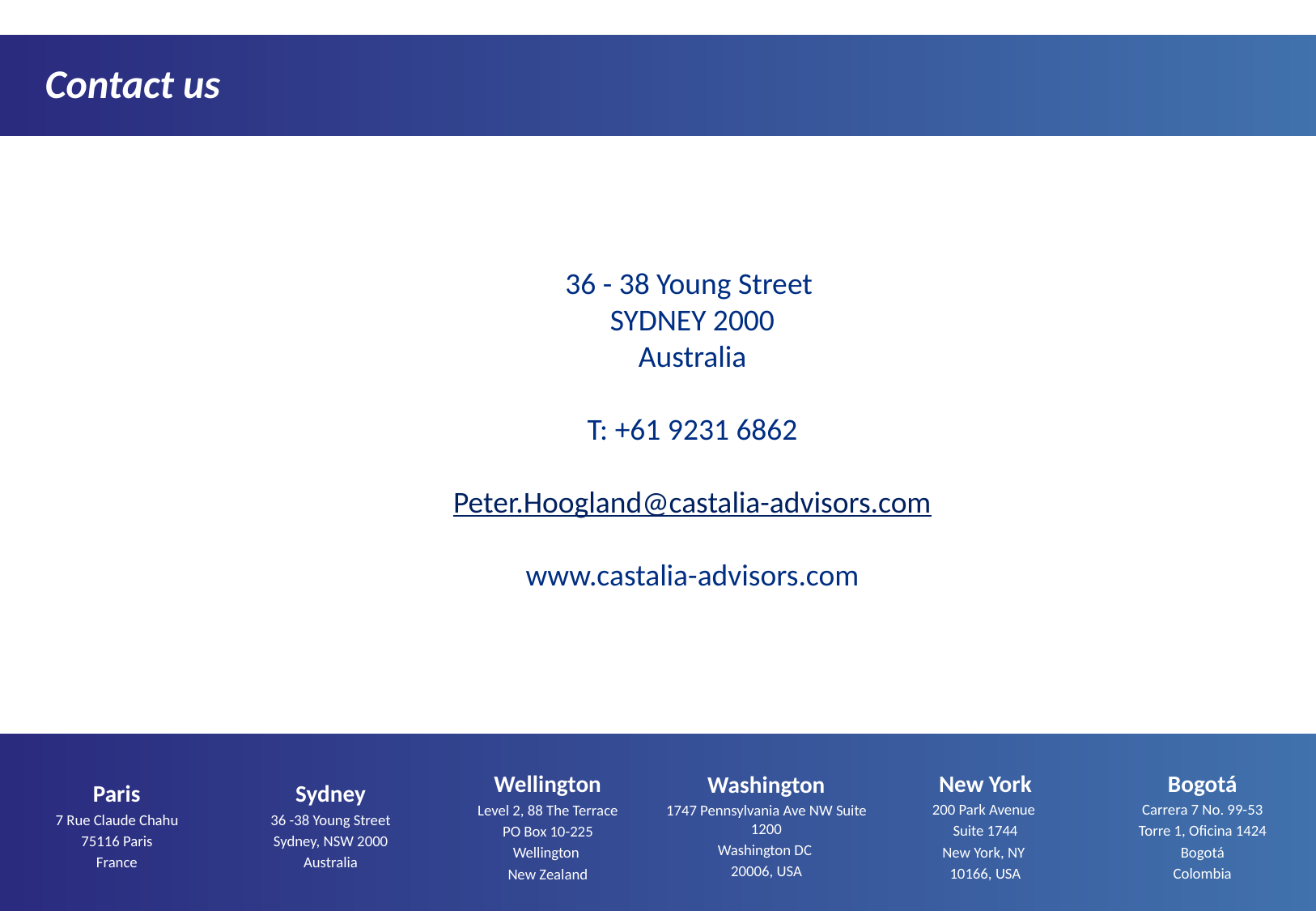

Contact us
36 - 38 Young Street
SYDNEY 2000
Australia

T: +61 9231 6862

Peter.Hoogland@castalia-advisors.com

www.castalia-advisors.com